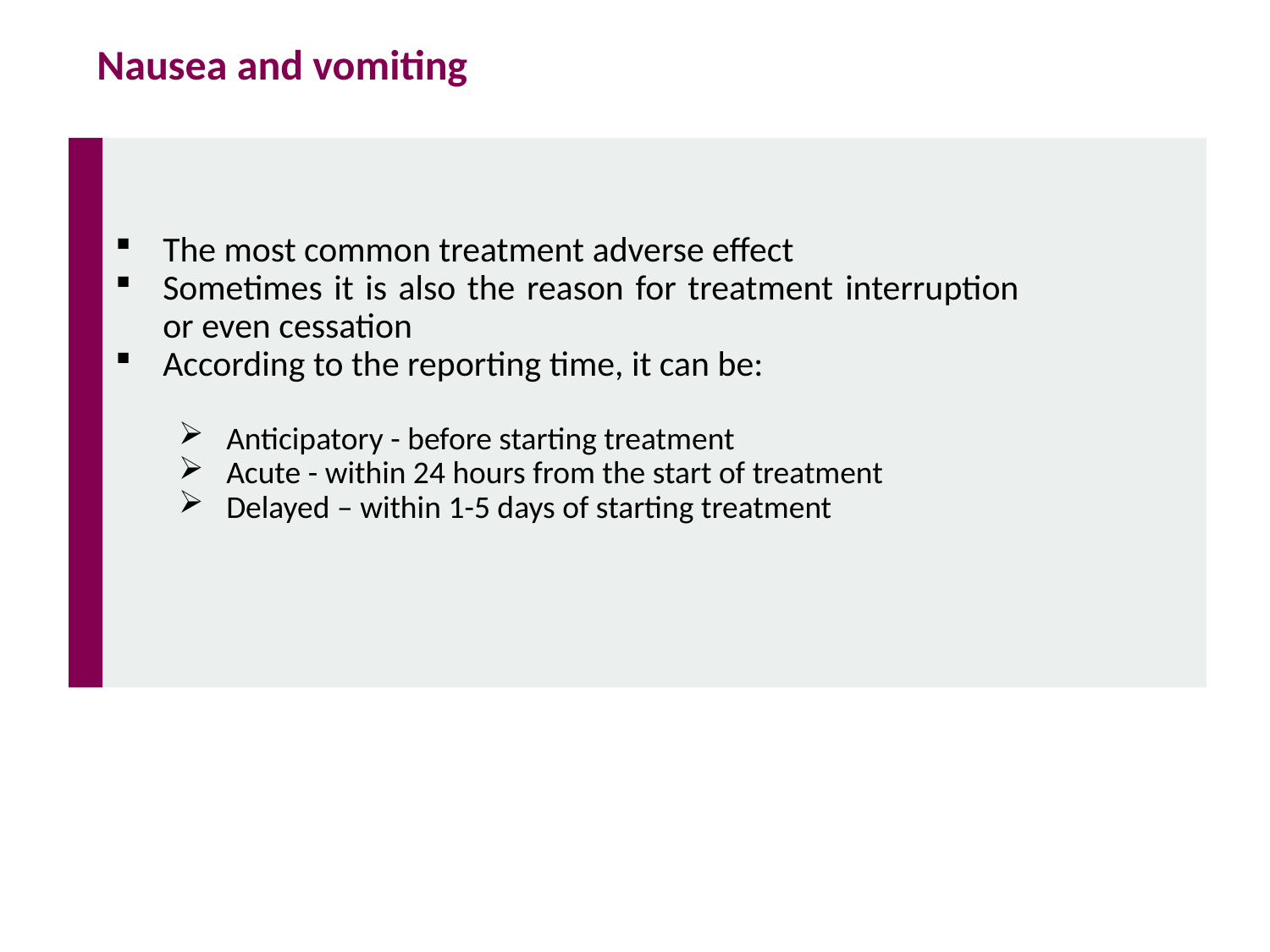

Nausea and vomiting

The most common treatment adverse effect
Sometimes it is also the reason for treatment interruption or even cessation
According to the reporting time, it can be:

Anticipatory - before starting treatment
Acute - within 24 hours from the start of treatment
Delayed – within 1-5 days of starting treatment